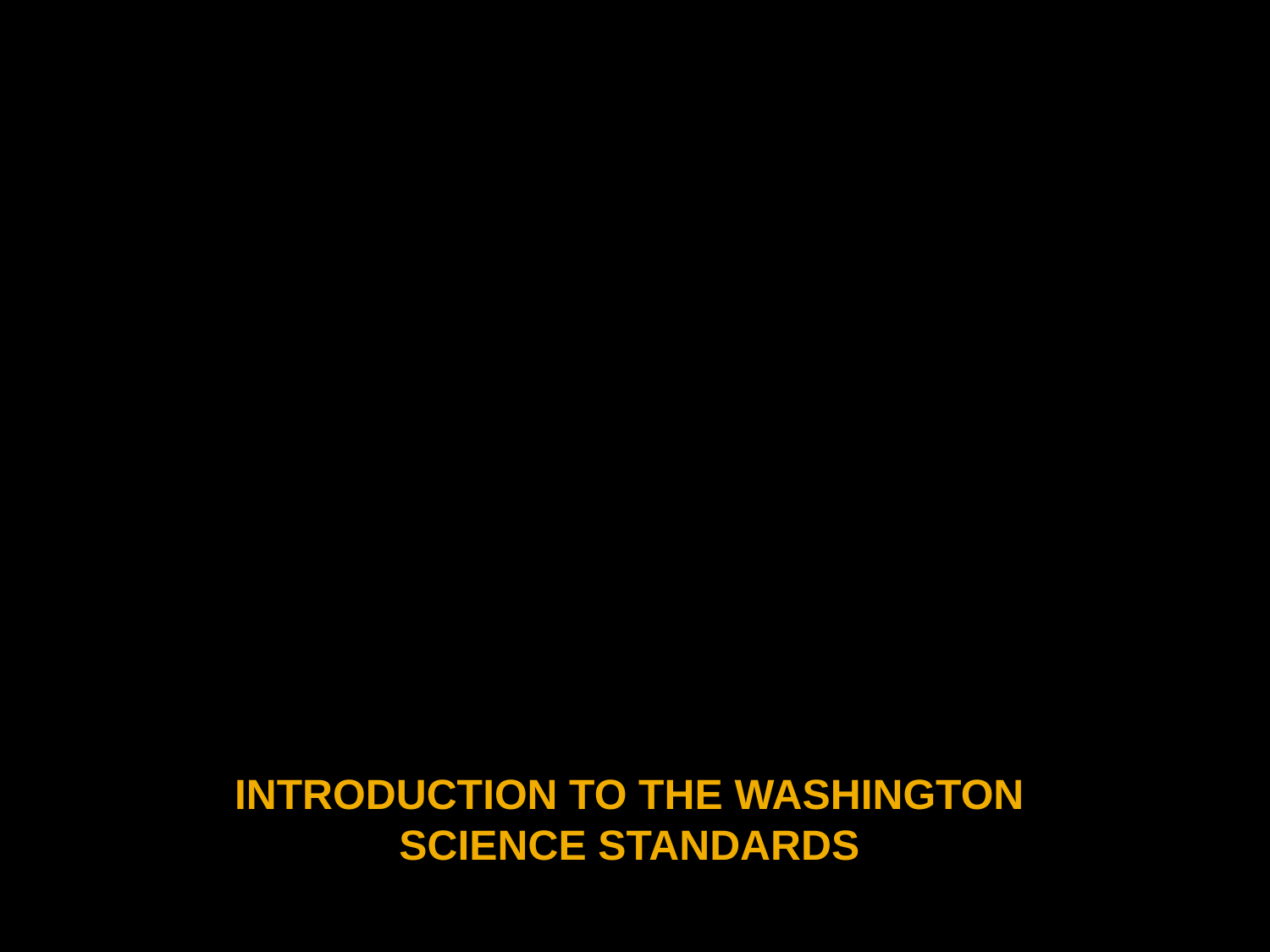

# INTRODUCTION TO THE WASHINGTON SCIENCE STANDARDS